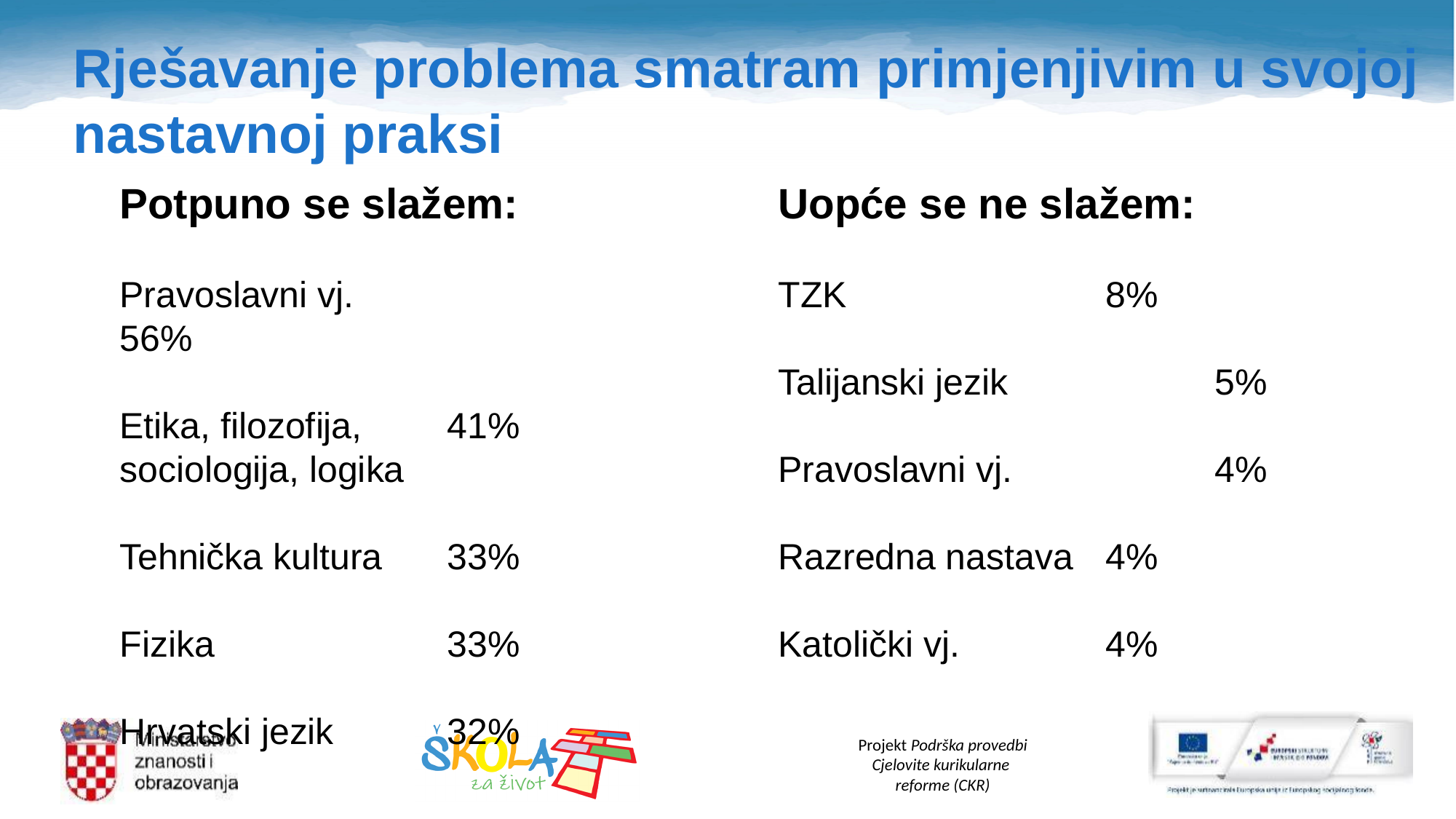

Rješavanje problema smatram primjenjivim u svojoj nastavnoj praksi
Potpuno se slažem:

Pravoslavni vj.		56%

Etika, filozofija,	41%
sociologija, logika

Tehnička kultura	33%

Fizika			33%

Hrvatski jezik		32%

Uopće se ne slažem:

TZK			8%

Talijanski jezik		5%

Pravoslavni vj.		4%

Razredna nastava	4%

Katolički vj.		4%